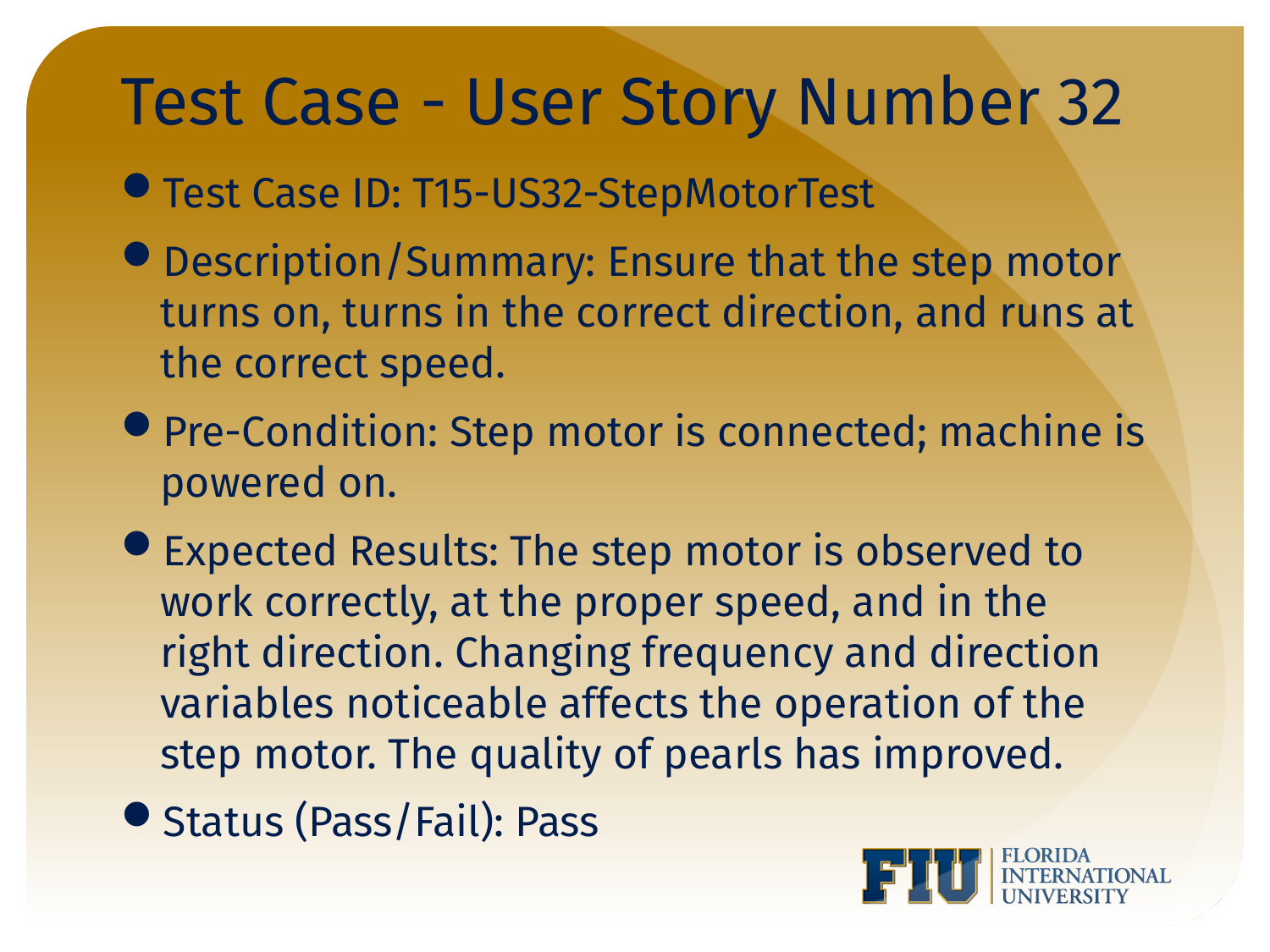

# Test Case - User Story Number 32
Test Case ID: T15-US32-StepMotorTest
Description/Summary: Ensure that the step motor turns on, turns in the correct direction, and runs at the correct speed.
Pre-Condition: Step motor is connected; machine is powered on.
Expected Results: The step motor is observed to work correctly, at the proper speed, and in the right direction. Changing frequency and direction variables noticeable affects the operation of the step motor. The quality of pearls has improved.
Status (Pass/Fail): Pass